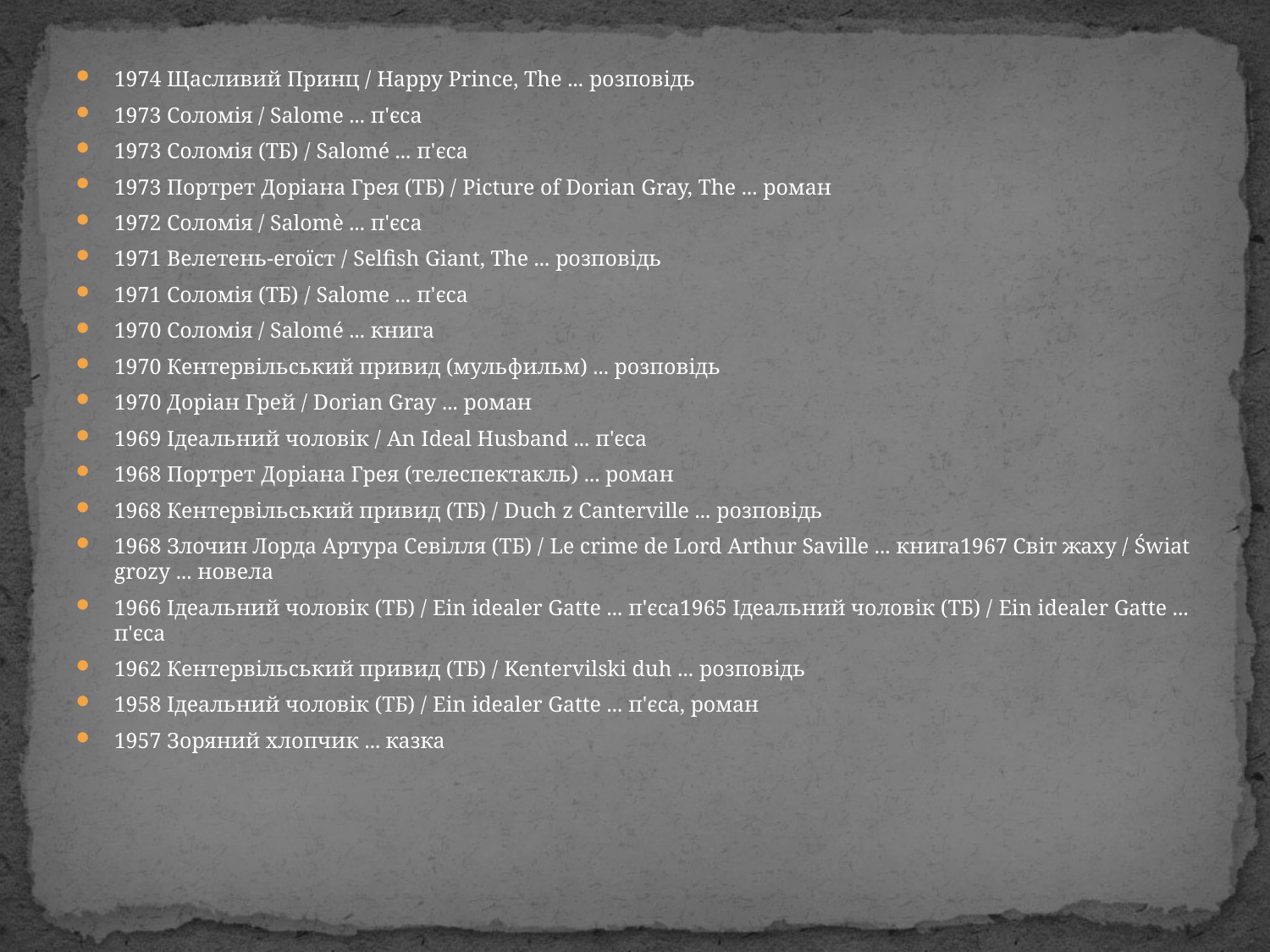

1974 Щасливий Принц / Happy Prince, The ... розповідь
1973 Соломія / Salome ... п'єса
1973 Соломія (ТБ) / Salomé ... п'єса
1973 Портрет Доріана Грея (ТБ) / Picture of Dorian Gray, The ... роман
1972 Соломія / Salomè ... п'єса
1971 Велетень-егоїст / Selfish Giant, The ... розповідь
1971 Соломія (ТБ) / Salome ... п'єса
1970 Соломія / Salomé ... книга
1970 Кентервільський привид (мульфильм) ... розповідь
1970 Доріан Грей / Dorian Gray ... роман
1969 Ідеальний чоловік / An Ideal Husband ... п'єса
1968 Портрет Доріана Грея (телеспектакль) ... роман
1968 Кентервільський привид (ТБ) / Duch z Canterville ... розповідь
1968 Злочин Лорда Артура Севілля (ТБ) / Le crime de Lord Arthur Saville ... книга1967 Світ жаху / Świat grozy ... новела
1966 Ідеальний чоловік (ТБ) / Ein idealer Gatte ... п'єса1965 Ідеальний чоловік (ТБ) / Ein idealer Gatte ... п'єса
1962 Кентервільський привид (ТБ) / Kentervilski duh ... розповідь
1958 Ідеальний чоловік (ТБ) / Ein idealer Gatte ... п'єса, роман
1957 Зоряний хлопчик ... казка